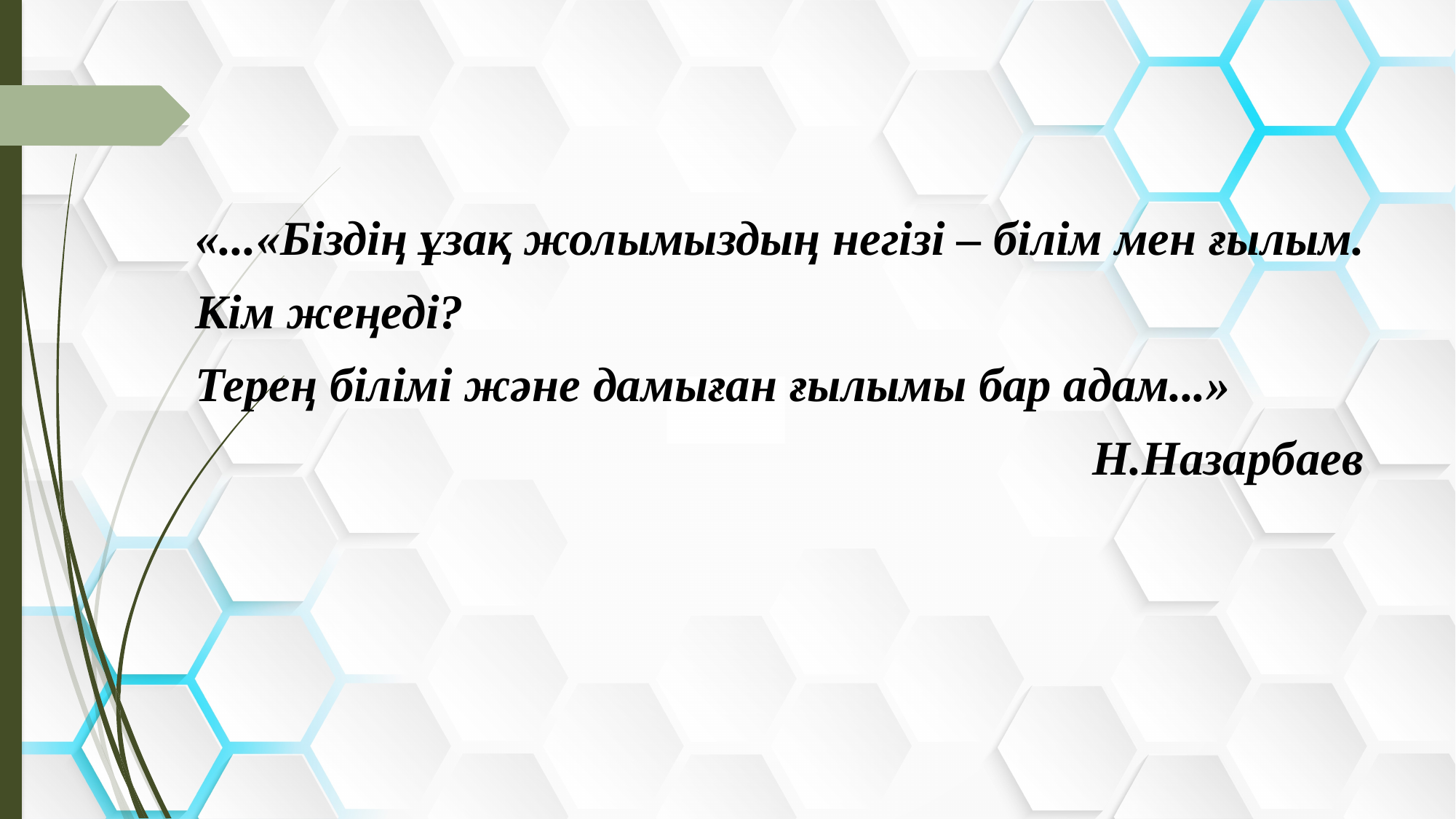

«...«Біздің ұзақ жолымыздың негізі – білім мен ғылым.
Кім жеңеді?
Терең білімі және дамыған ғылымы бар адам...»
Н.Назарбаев